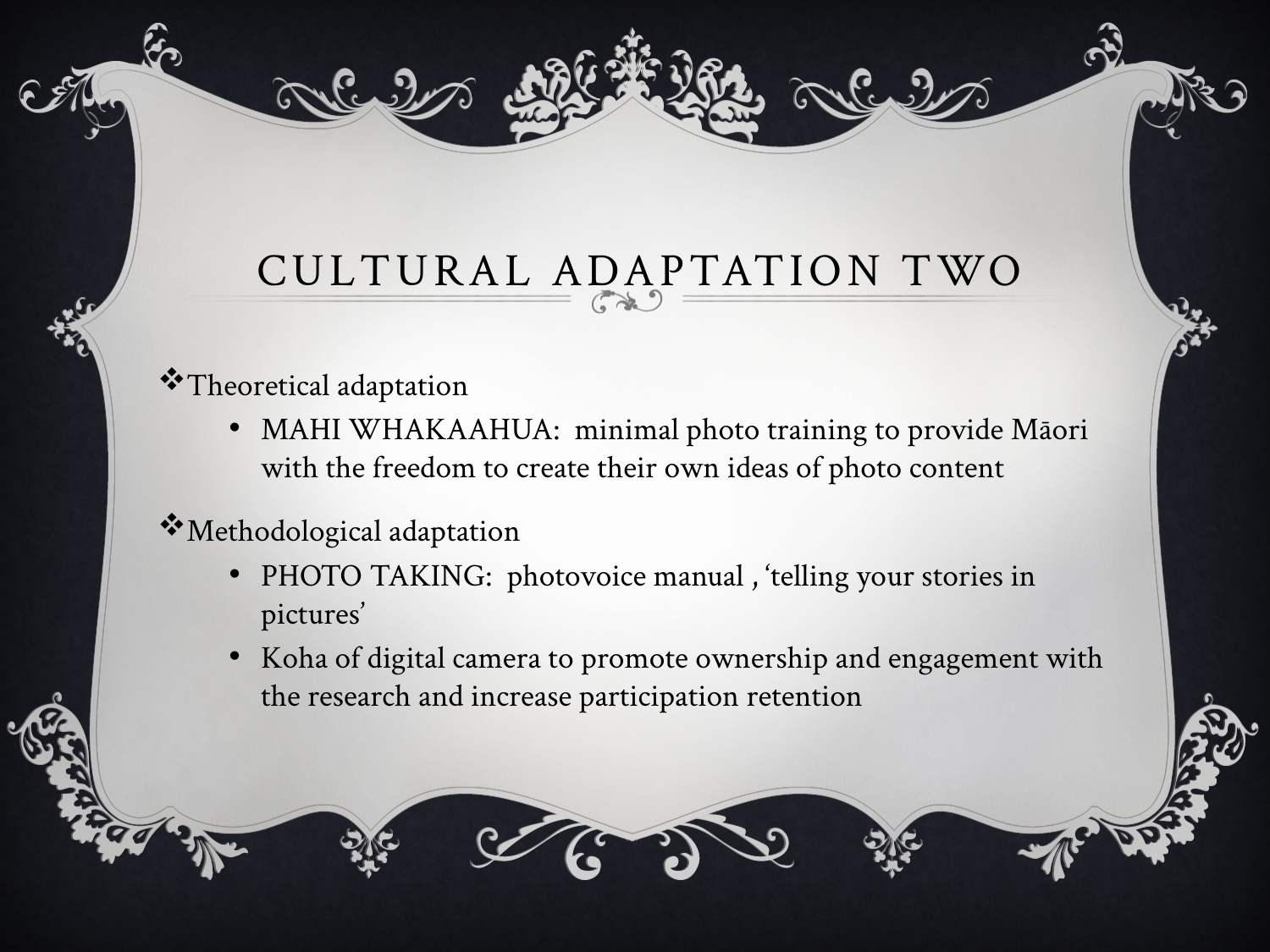

# CULTURAL Adaptation TWO
Theoretical adaptation
MAHI WHAKAAHUA:  minimal photo training to provide Māori with the freedom to create their own ideas of photo content
Methodological adaptation
PHOTO TAKING:  photovoice manual , ‘telling your stories in pictures’
Koha of digital camera to promote ownership and engagement with the research and increase participation retention